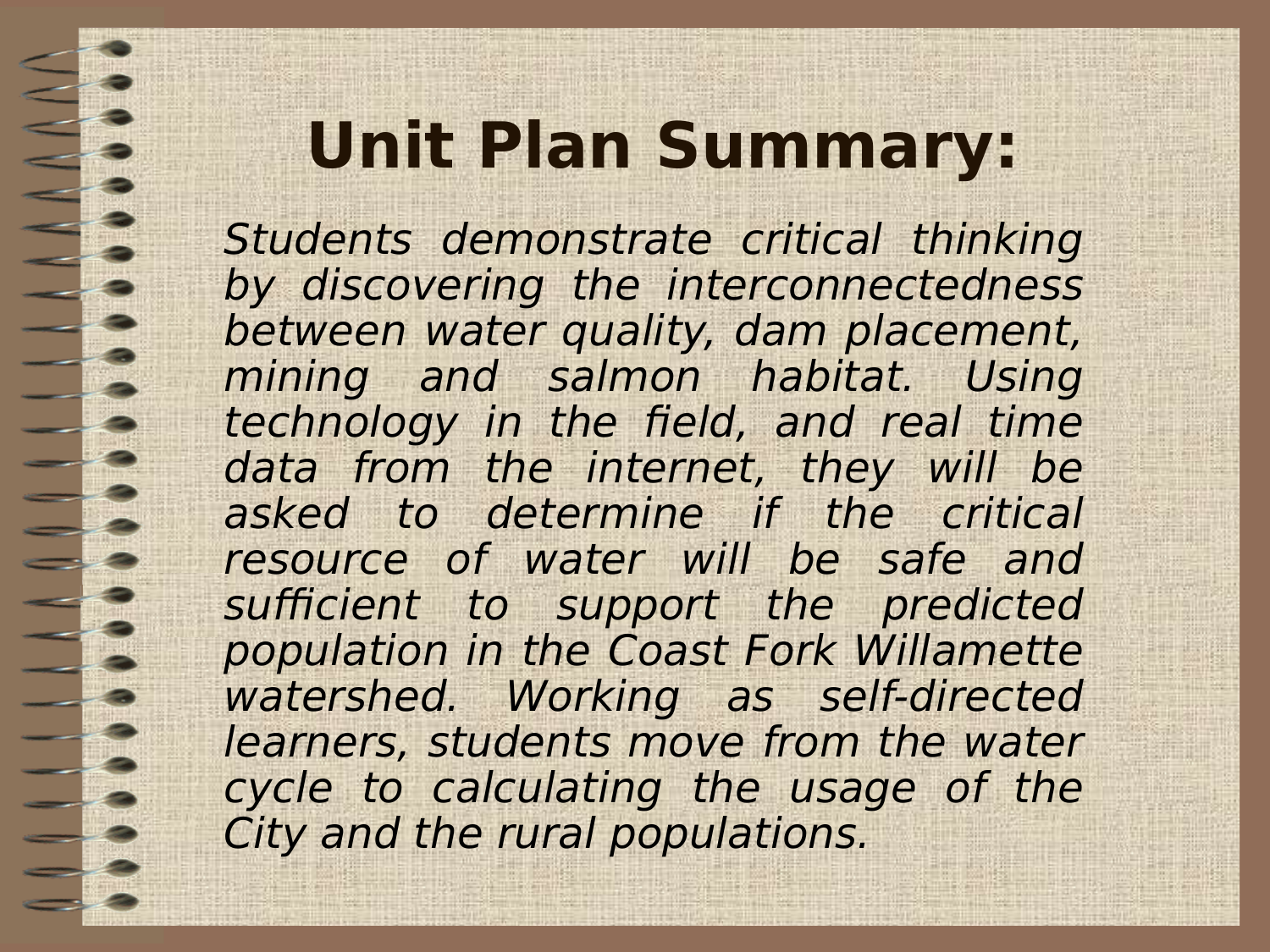

# Unit Plan Summary:
Students demonstrate critical thinking by discovering the interconnectedness between water quality, dam placement, mining and salmon habitat. Using technology in the field, and real time data from the internet, they will be asked to determine if the critical resource of water will be safe and sufficient to support the predicted population in the Coast Fork Willamette watershed. Working as self-directed learners, students move from the water cycle to calculating the usage of the City and the rural populations.